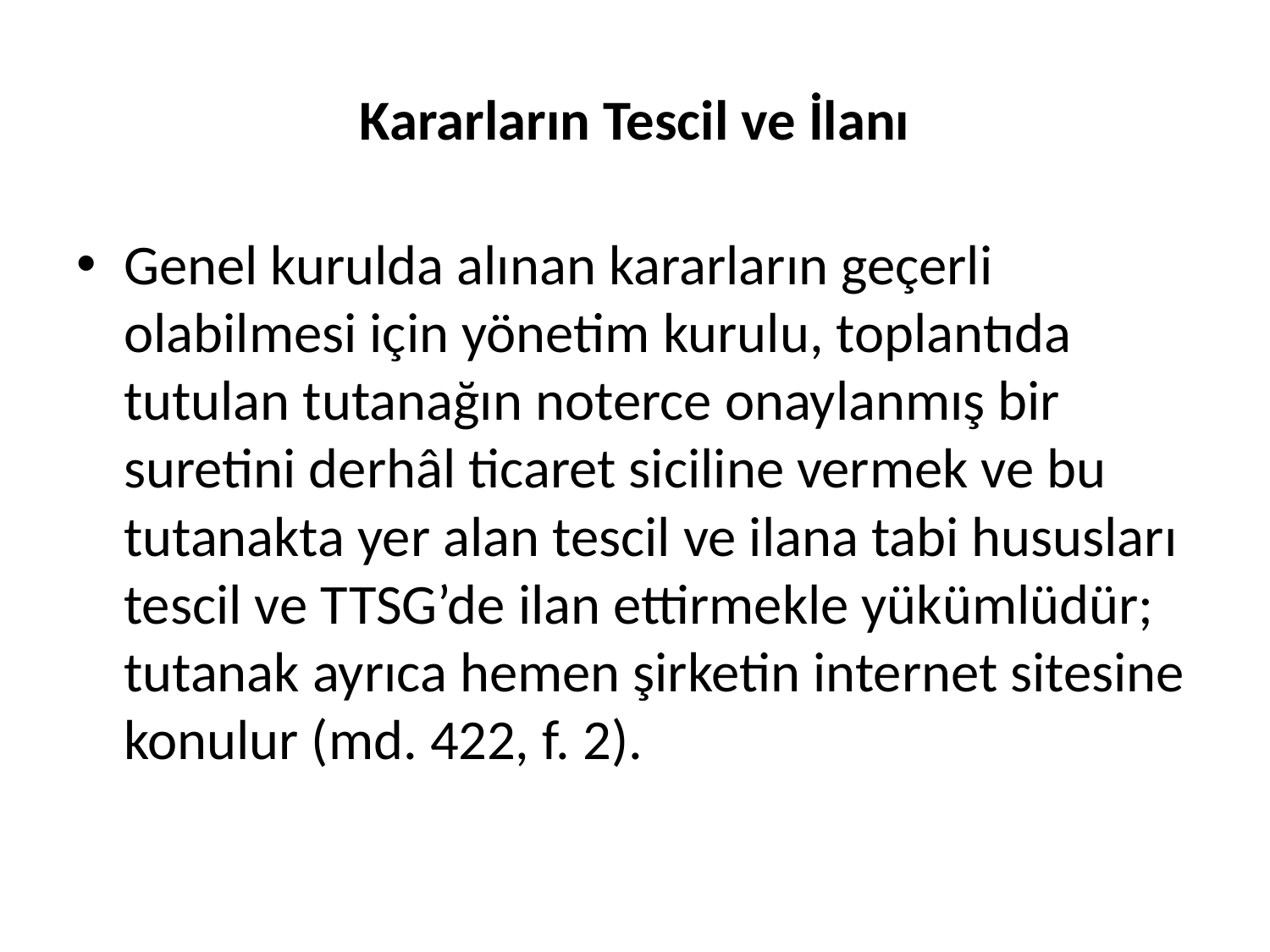

# Kararların Tescil ve İlanı
Genel kurulda alınan kararların geçerli olabilmesi için yönetim kurulu, toplantıda tutulan tutanağın noterce onaylanmış bir suretini derhâl ticaret siciline vermek ve bu tutanakta yer alan tescil ve ilana tabi hususları tescil ve TTSG’de ilan ettirmekle yükümlüdür; tutanak ayrıca hemen şirketin internet sitesine konulur (md. 422, f. 2).